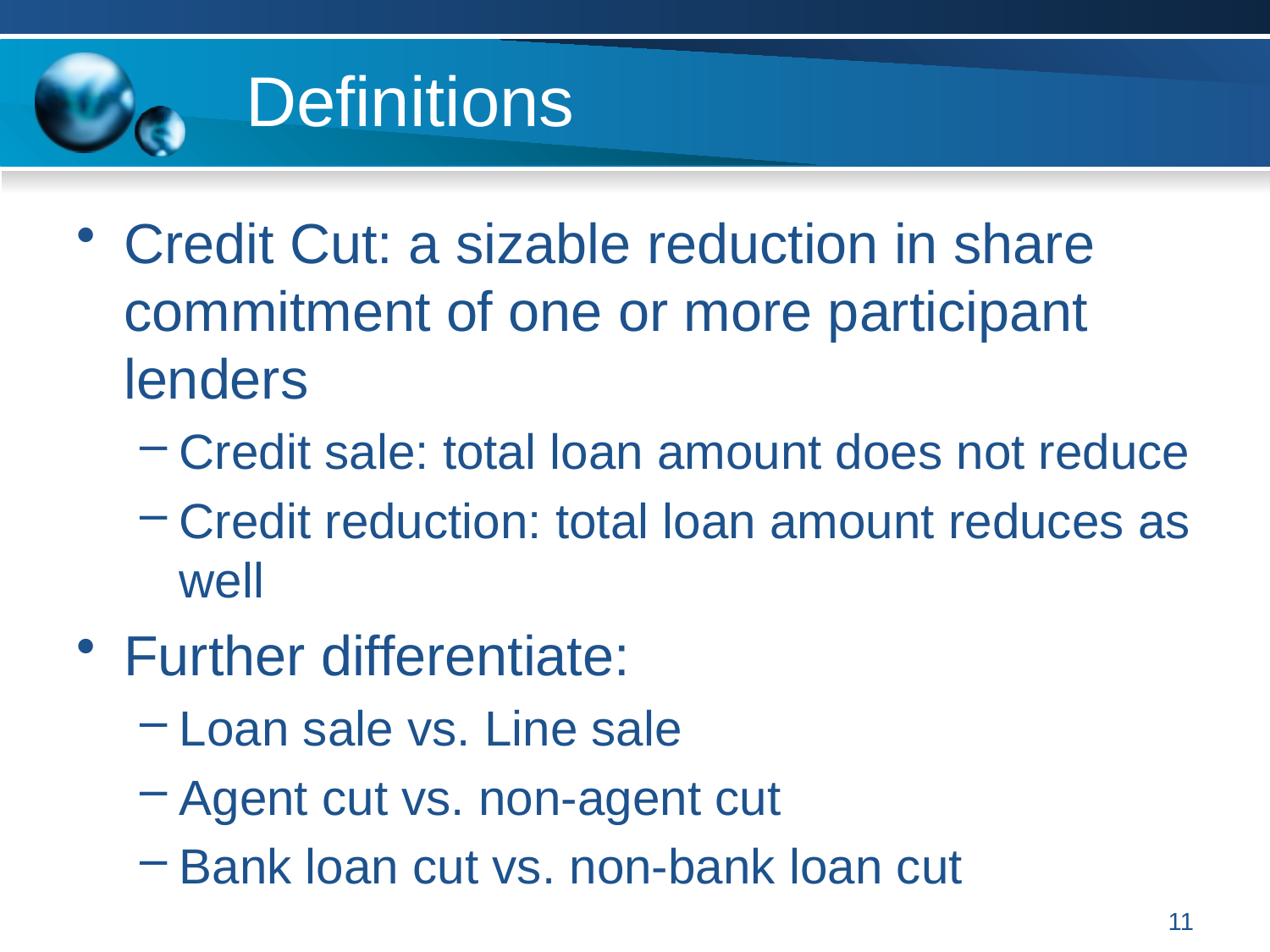

# Definitions
Credit Cut: a sizable reduction in share commitment of one or more participant lenders
Credit sale: total loan amount does not reduce
Credit reduction: total loan amount reduces as well
Further differentiate:
Loan sale vs. Line sale
Agent cut vs. non-agent cut
Bank loan cut vs. non-bank loan cut
11